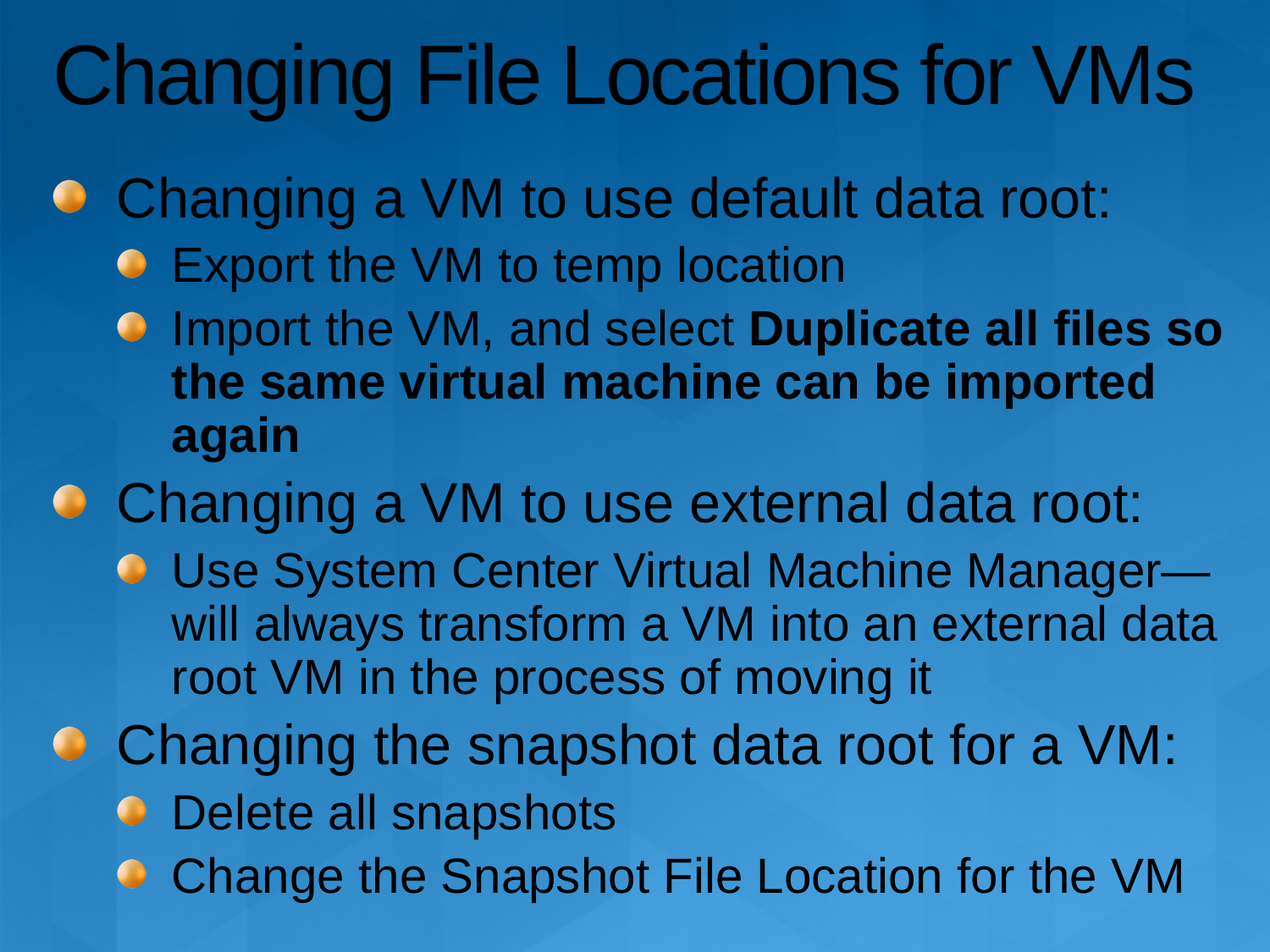

# Changing File Locations for VMs
Changing a VM to use default data root:
Export the VM to temp location
Import the VM, and select Duplicate all files so the same virtual machine can be imported again
Changing a VM to use external data root:
Use System Center Virtual Machine Manager—will always transform a VM into an external data root VM in the process of moving it
Changing the snapshot data root for a VM:
Delete all snapshots
Change the Snapshot File Location for the VM